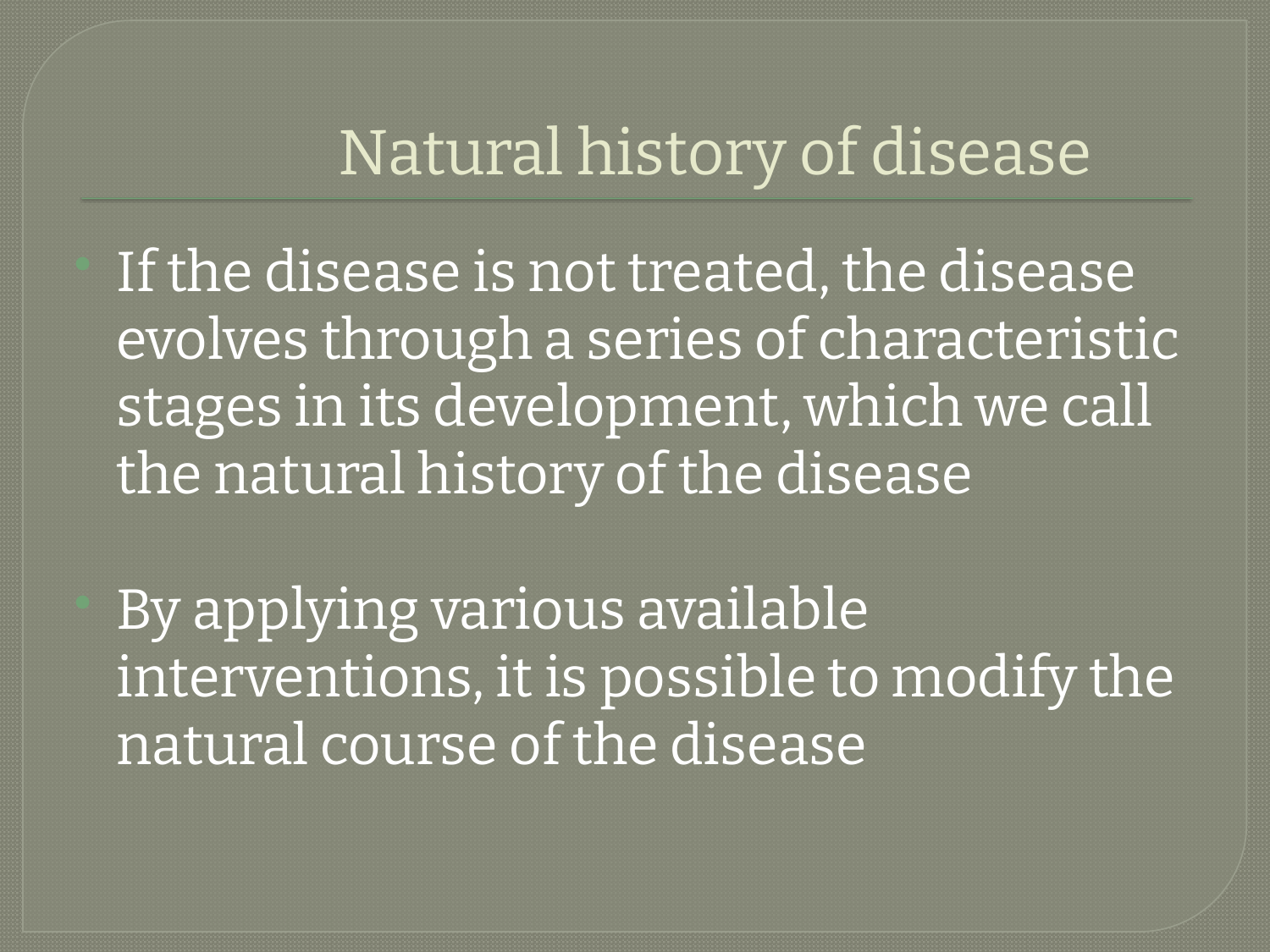

# Natural history of disease
If the disease is not treated, the disease evolves through a series of characteristic stages in its development, which we call the natural history of the disease

By applying various available interventions, it is possible to modify the natural course of the disease